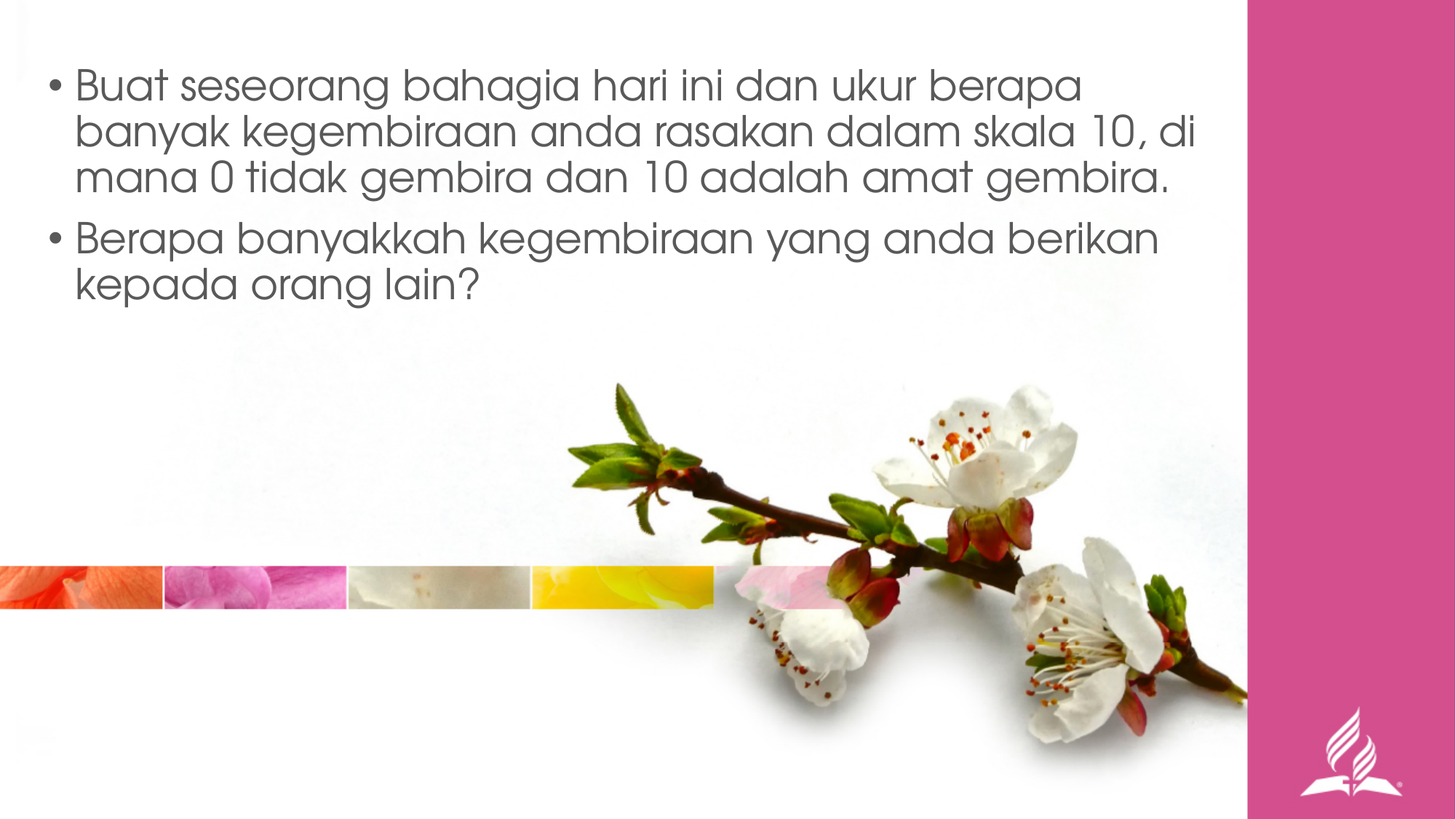

Buat seseorang bahagia hari ini dan ukur berapa banyak kegembiraan anda rasakan dalam skala 10, di mana 0 tidak gembira dan 10 adalah amat gembira.
Berapa banyakkah kegembiraan yang anda berikan kepada orang lain?